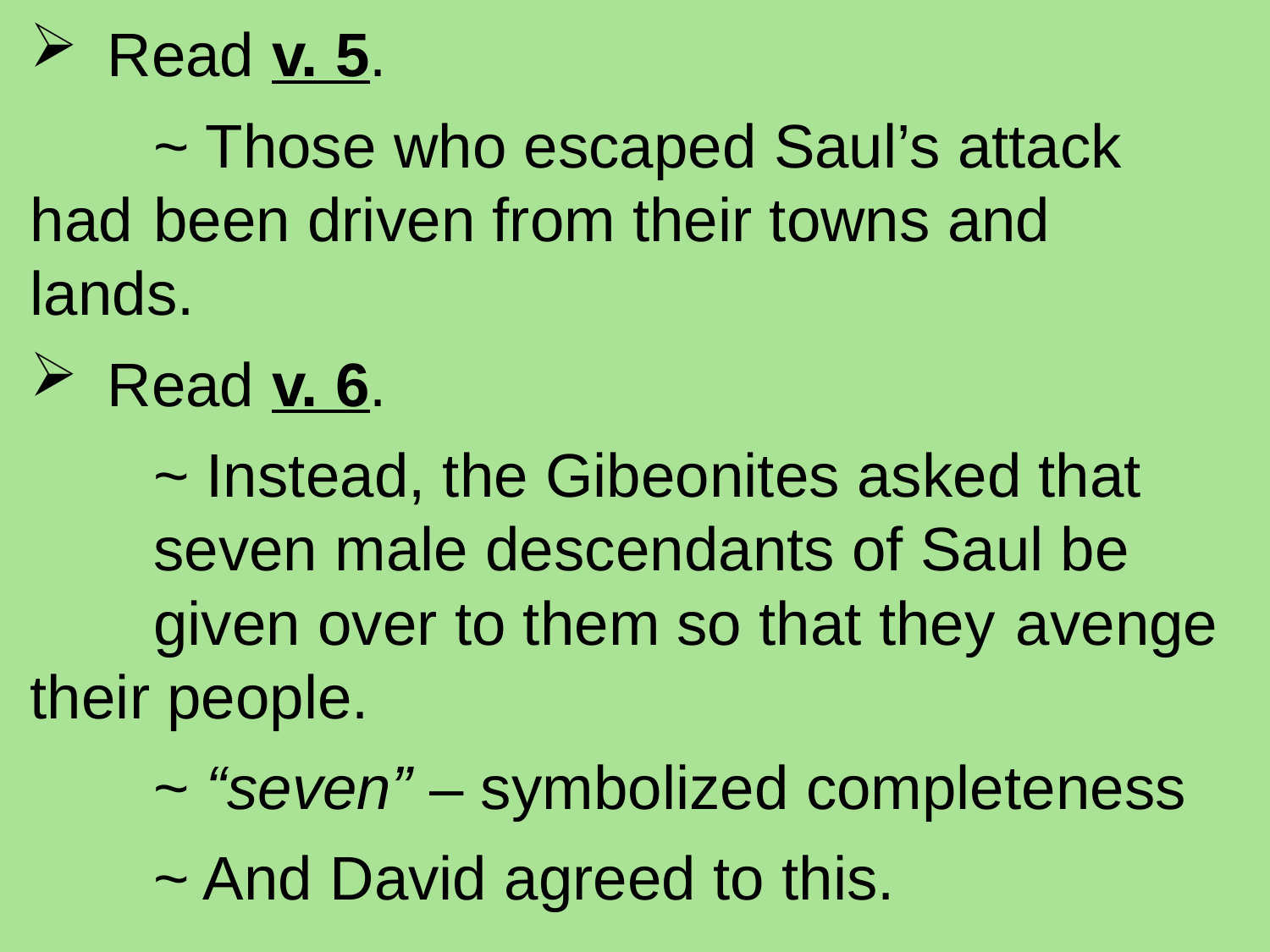

Read v. 5.
		~ Those who escaped Saul’s attack had 					been driven from their towns and 						lands.
Read v. 6.
		~ Instead, the Gibeonites asked that 						seven male descendants of Saul be 					given over to them so that they 						avenge their people.
		~ “seven” – symbolized completeness
		~ And David agreed to this.